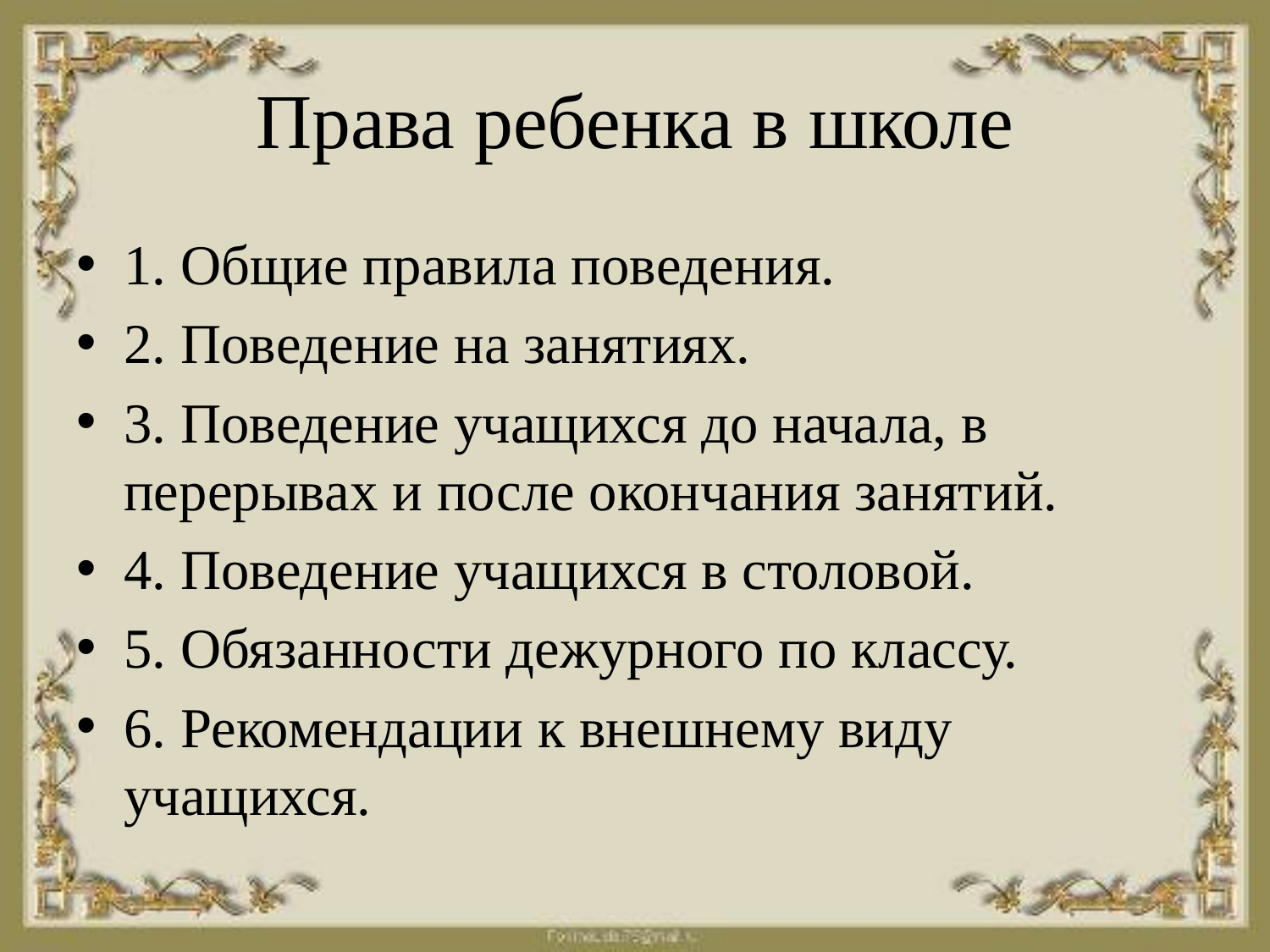

# Права ребенка в школе
1. Общие правила поведения.
2. Поведение на занятиях.
3. Поведение учащихся до начала, в перерывах и после окончания занятий.
4. Поведение учащихся в столовой.
5. Обязанности дежурного по классу.
6. Рекомендации к внешнему виду учащихся.